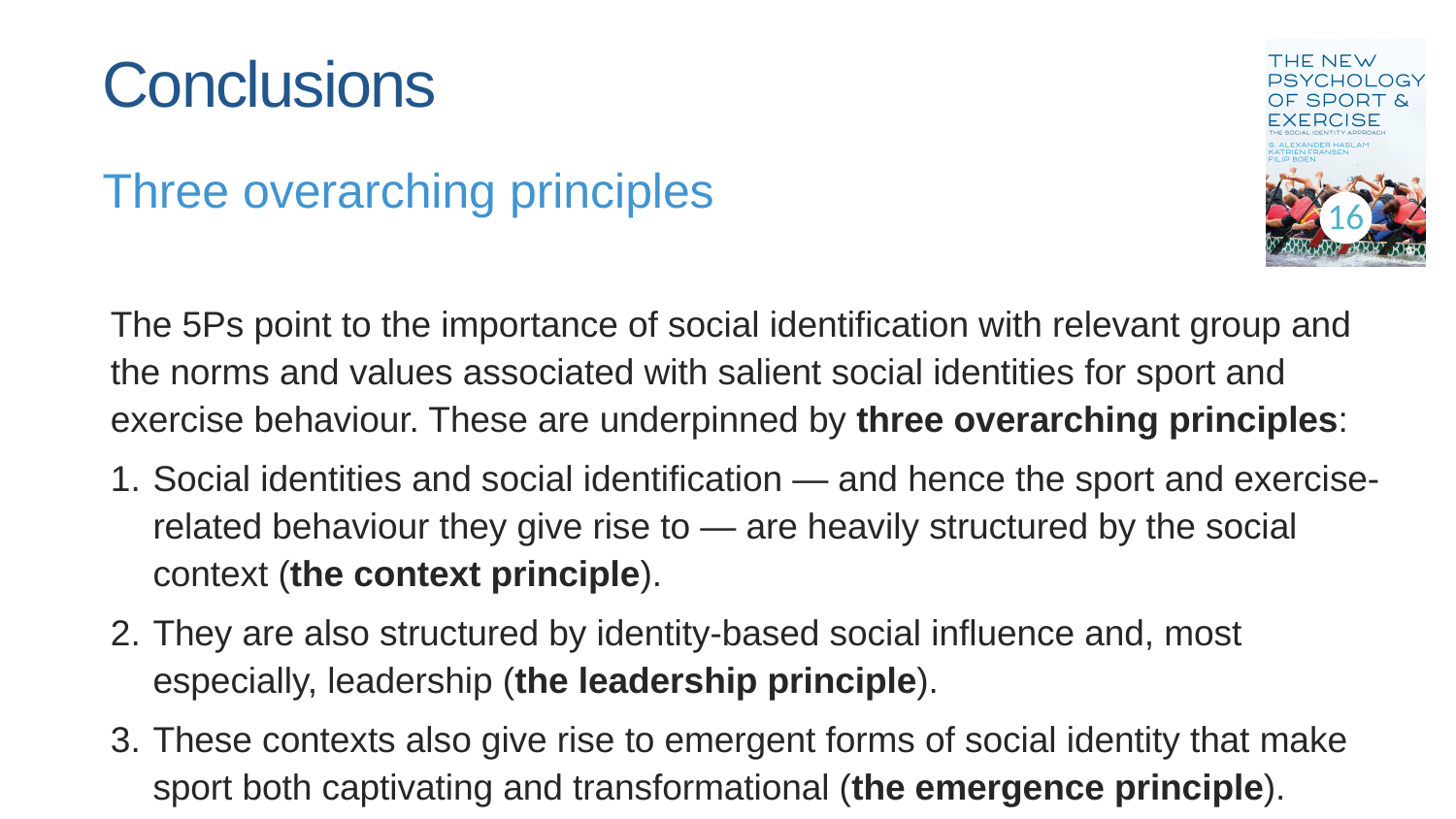

# Conclusions
16
Three overarching principles
The 5Ps point to the importance of social identification with relevant group and the norms and values associated with salient social identities for sport and exercise behaviour. These are underpinned by three overarching principles:
Social identities and social identification — and hence the sport and exercise-related behaviour they give rise to — are heavily structured by the social context (the context principle).
They are also structured by identity-based social influence and, most especially, leadership (the leadership principle).
These contexts also give rise to emergent forms of social identity that make sport both captivating and transformational (the emergence principle).